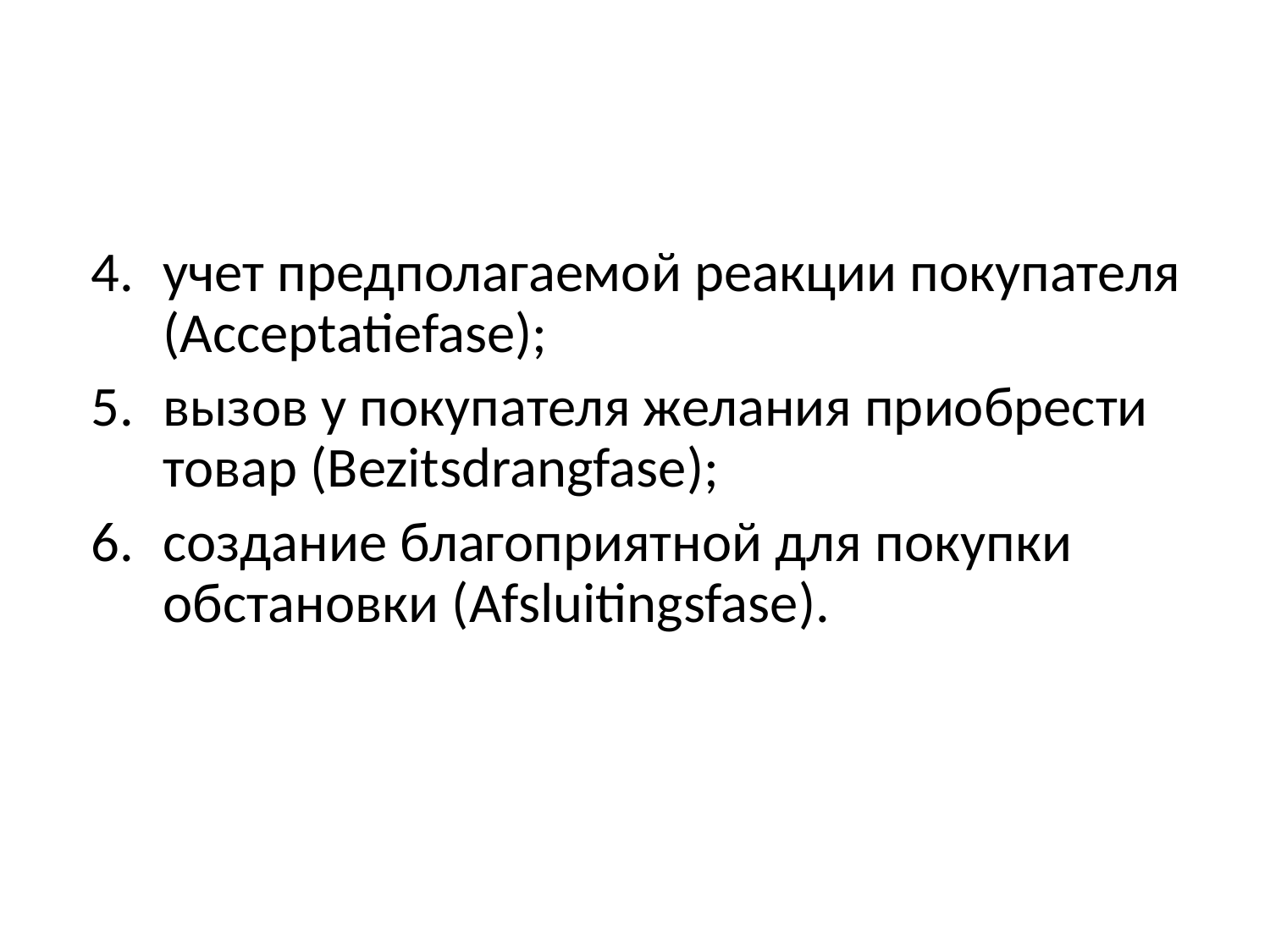

учет предполагаемой реакции покупателя (Acceptatiefase);
вызов у покупателя желания приобрести товар (Bezitsdrangfase);
создание благоприятной для покупки обстановки (Afsluitingsfase).